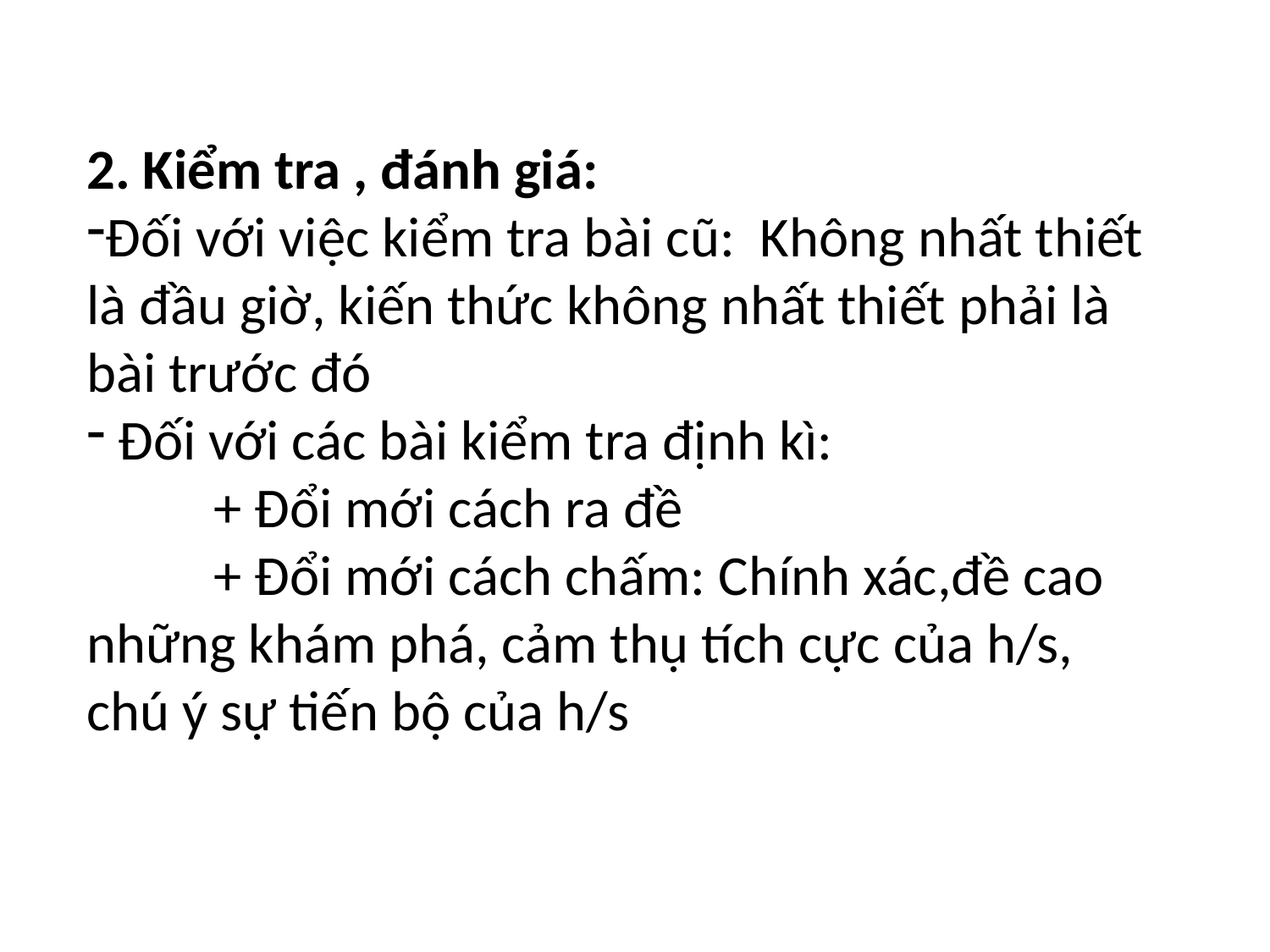

2. Kiểm tra , đánh giá:
Đối với việc kiểm tra bài cũ:  Không nhất thiết là đầu giờ, kiến thức không nhất thiết phải là bài trước đó
 Đối với các bài kiểm tra định kì:
	+ Đổi mới cách ra đề
	+ Đổi mới cách chấm: Chính xác,đề cao những khám phá, cảm thụ tích cực của h/s, chú ý sự tiến bộ của h/s